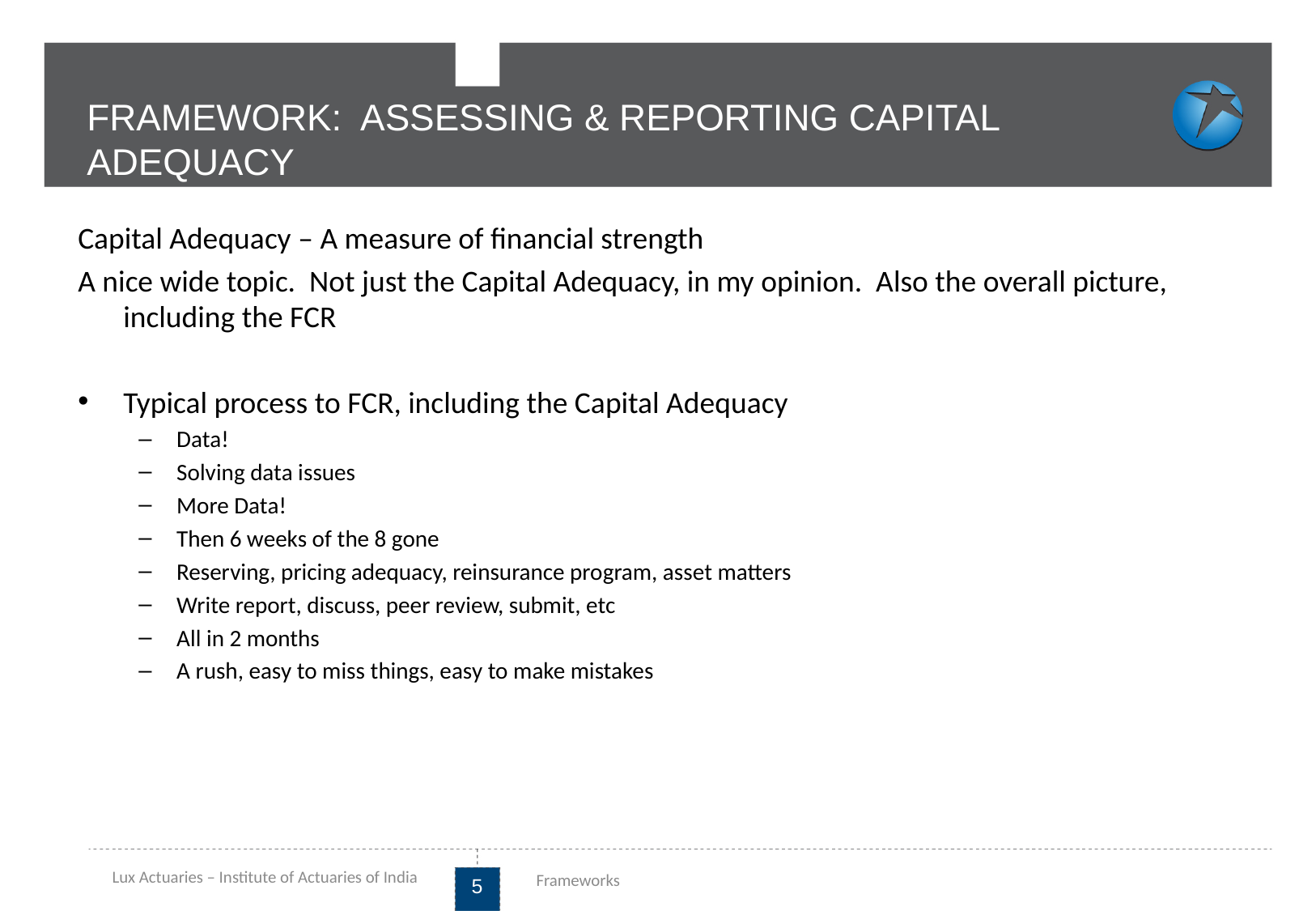

FRAMEWORK:  ASSESSING & REPORTING CAPITAL ADEQUACY
Capital Adequacy – A measure of financial strength
A nice wide topic.  Not just the Capital Adequacy, in my opinion.  Also the overall picture, including the FCR

Typical process to FCR, including the Capital Adequacy
Data!
Solving data issues
More Data!
Then 6 weeks of the 8 gone
Reserving, pricing adequacy, reinsurance program, asset matters
Write report, discuss, peer review, submit, etc
All in 2 months
A rush, easy to miss things, easy to make mistakes

Lux Actuaries – Institute of Actuaries of India
Frameworks
5